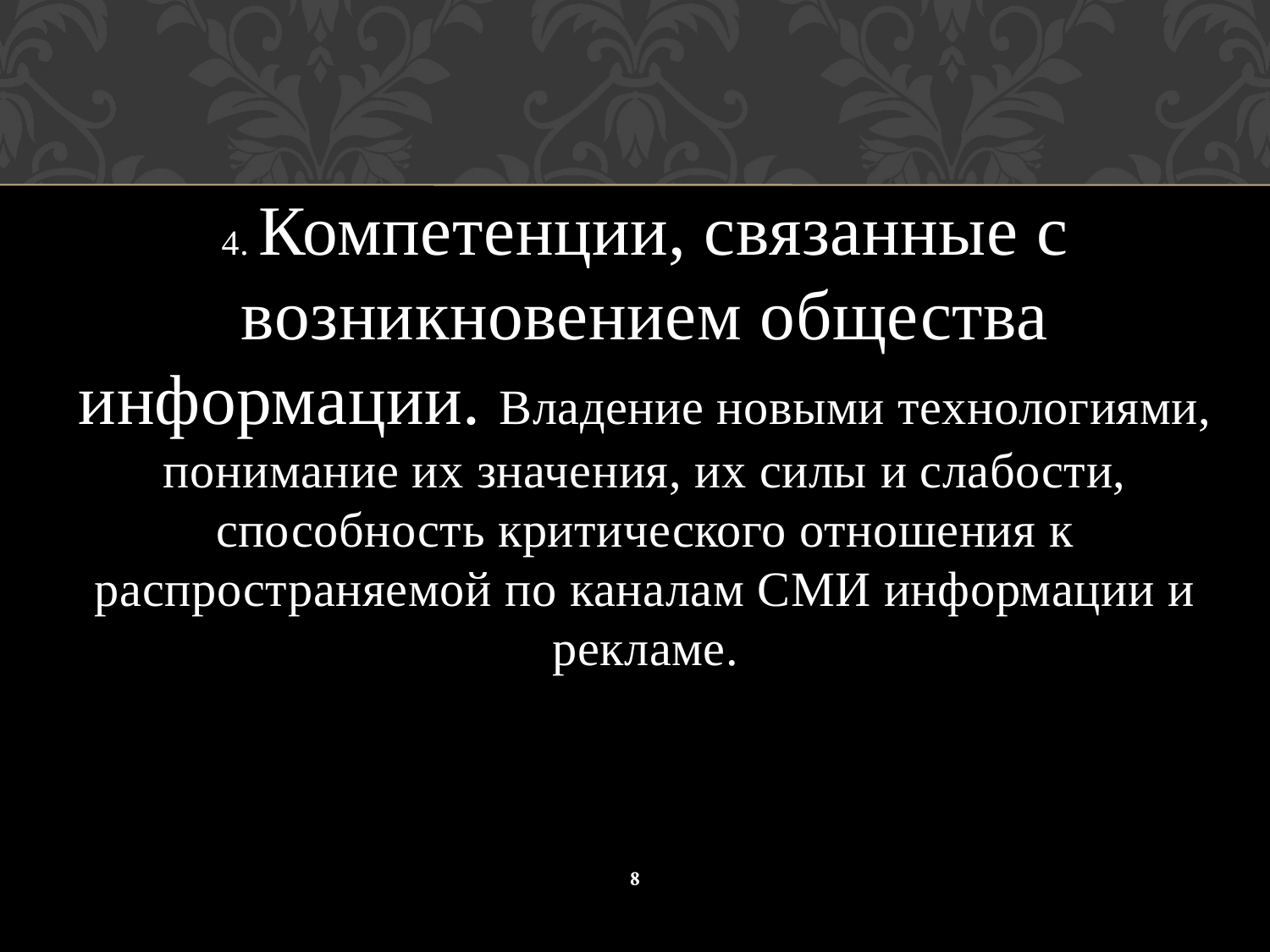

4. Компетенции, связанные с возникновением общества информации. Владение новыми технологиями, понимание их значения, их силы и слабости, способность критического отношения к распространяемой по каналам СМИ информации и рекламе.

8